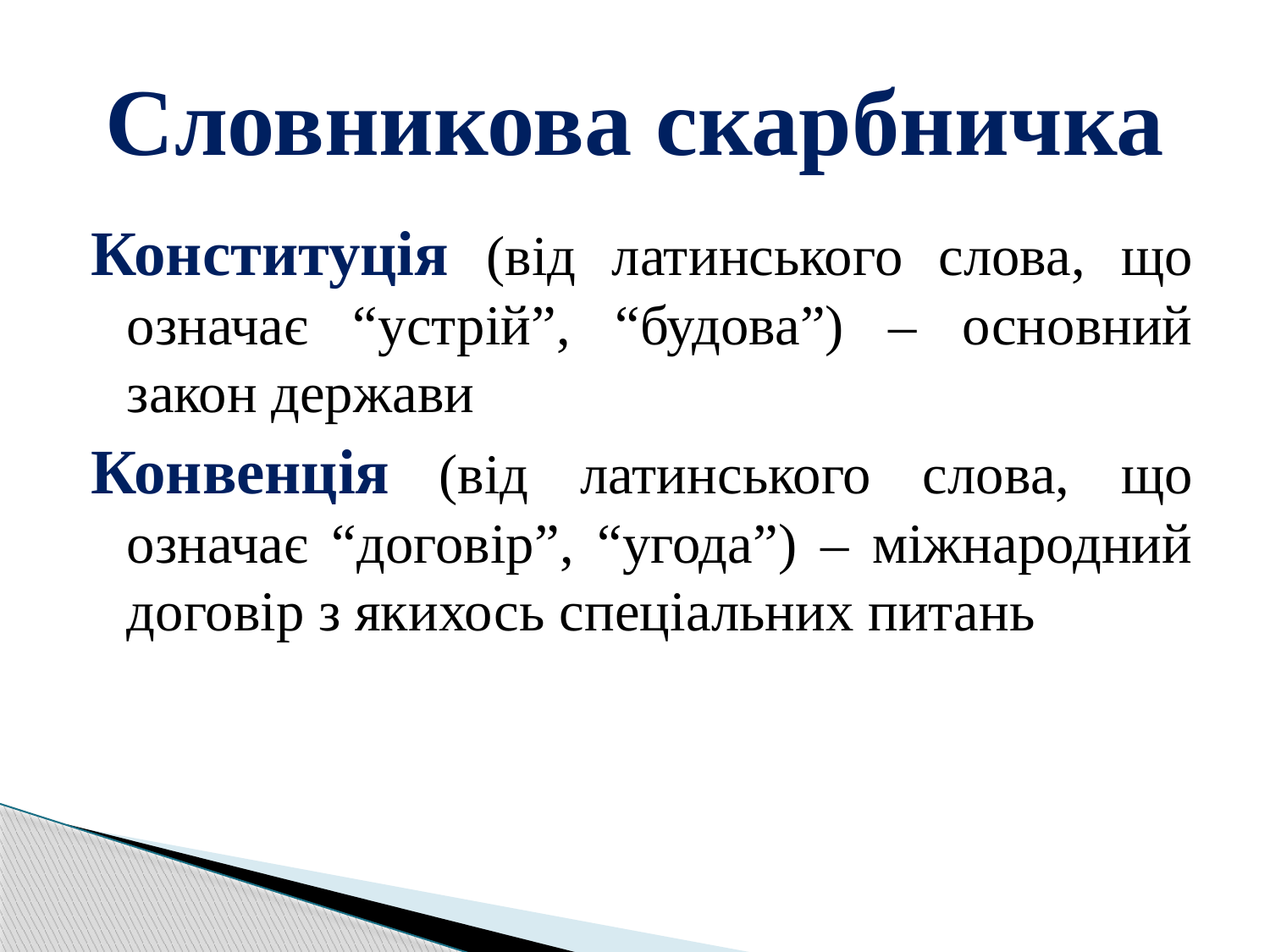

# Словникова скарбничка
Конституція (від латинського слова, що означає “устрій”, “будова”) – основний закон держави
Конвенція (від латинського слова, що означає “договір”, “угода”) – міжнародний договір з якихось спеціальних питань